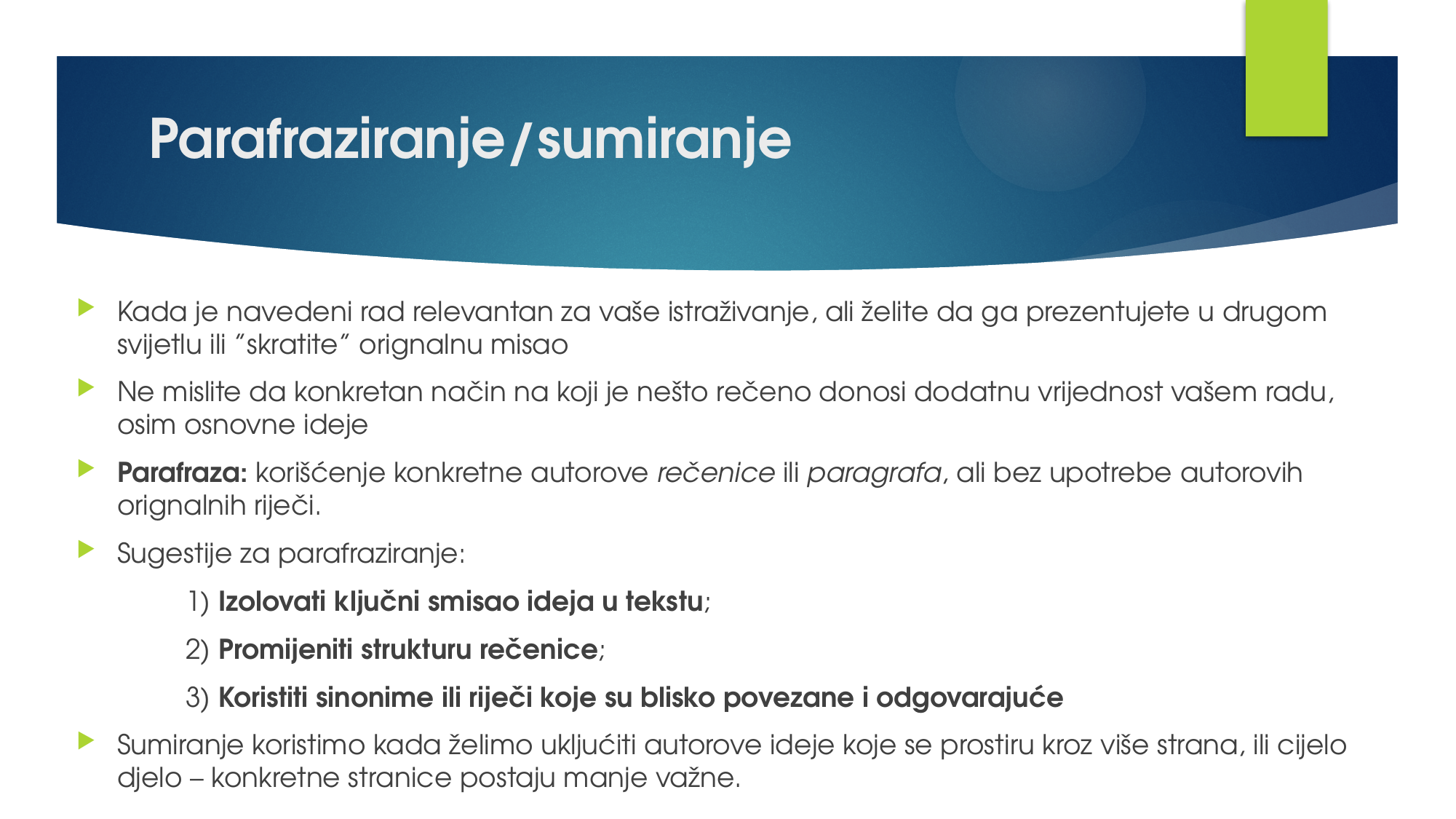

# Parafraziranje/sumiranje
Kada je navedeni rad relevantan za vaše istraživanje, ali želite da ga prezentujete u drugom svijetlu ili ”skratite” orignalnu misao
Ne mislite da konkretan način na koji je nešto rečeno donosi dodatnu vrijednost vašem radu, osim osnovne ideje
Parafraza: korišćenje konkretne autorove rečenice ili paragrafa, ali bez upotrebe autorovih orignalnih riječi.
Sugestije za parafraziranje:
	1) Izolovati ključni smisao ideja u tekstu;
	2) Promijeniti strukturu rečenice;
	3) Koristiti sinonime ili riječi koje su blisko povezane i odgovarajuće
Sumiranje koristimo kada želimo ukljućiti autorove ideje koje se prostiru kroz više strana, ili cijelo djelo – konkretne stranice postaju manje važne.